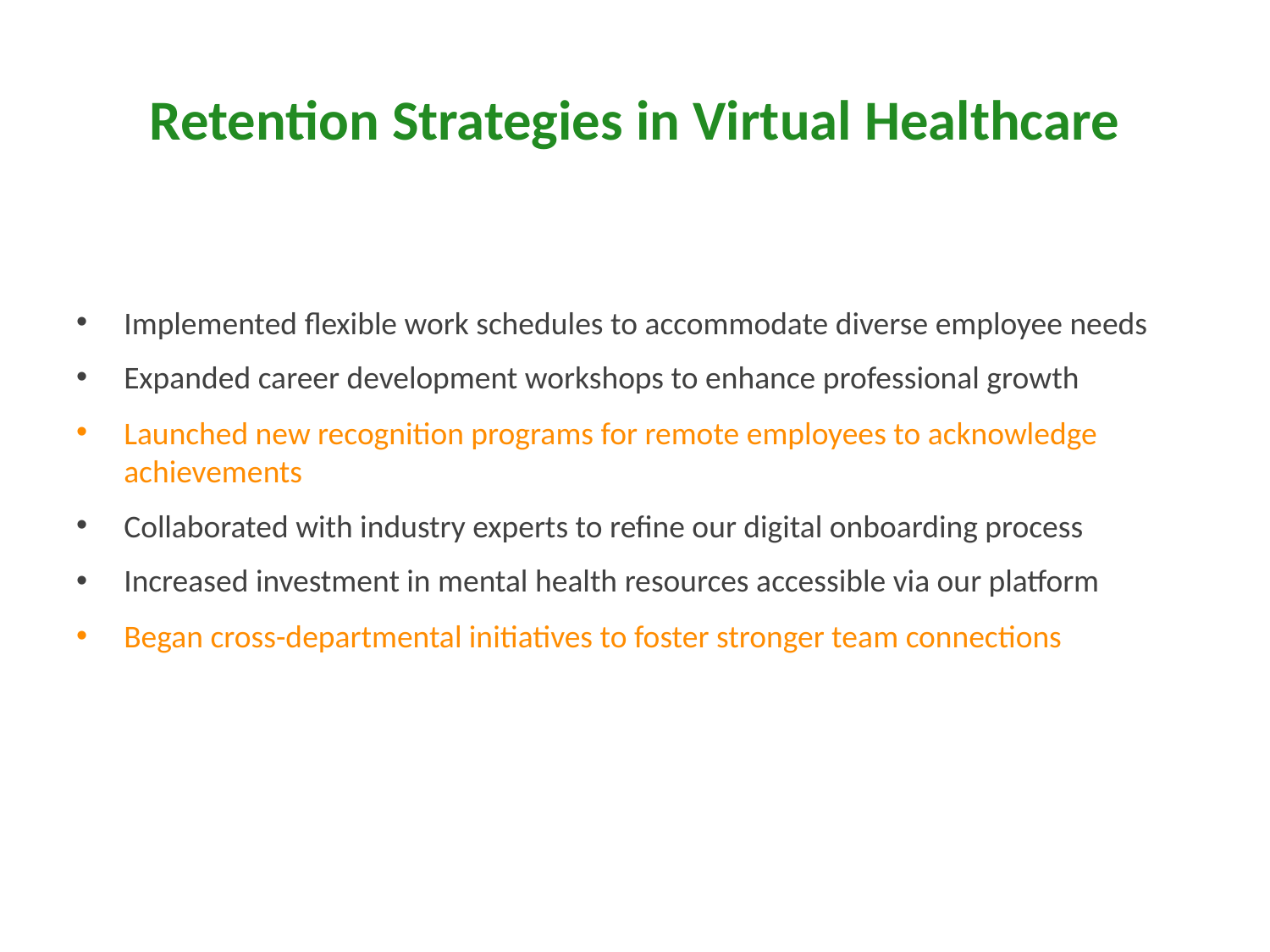

# Retention Strategies in Virtual Healthcare

Implemented flexible work schedules to accommodate diverse employee needs
Expanded career development workshops to enhance professional growth
Launched new recognition programs for remote employees to acknowledge achievements
Collaborated with industry experts to refine our digital onboarding process
Increased investment in mental health resources accessible via our platform
Began cross-departmental initiatives to foster stronger team connections